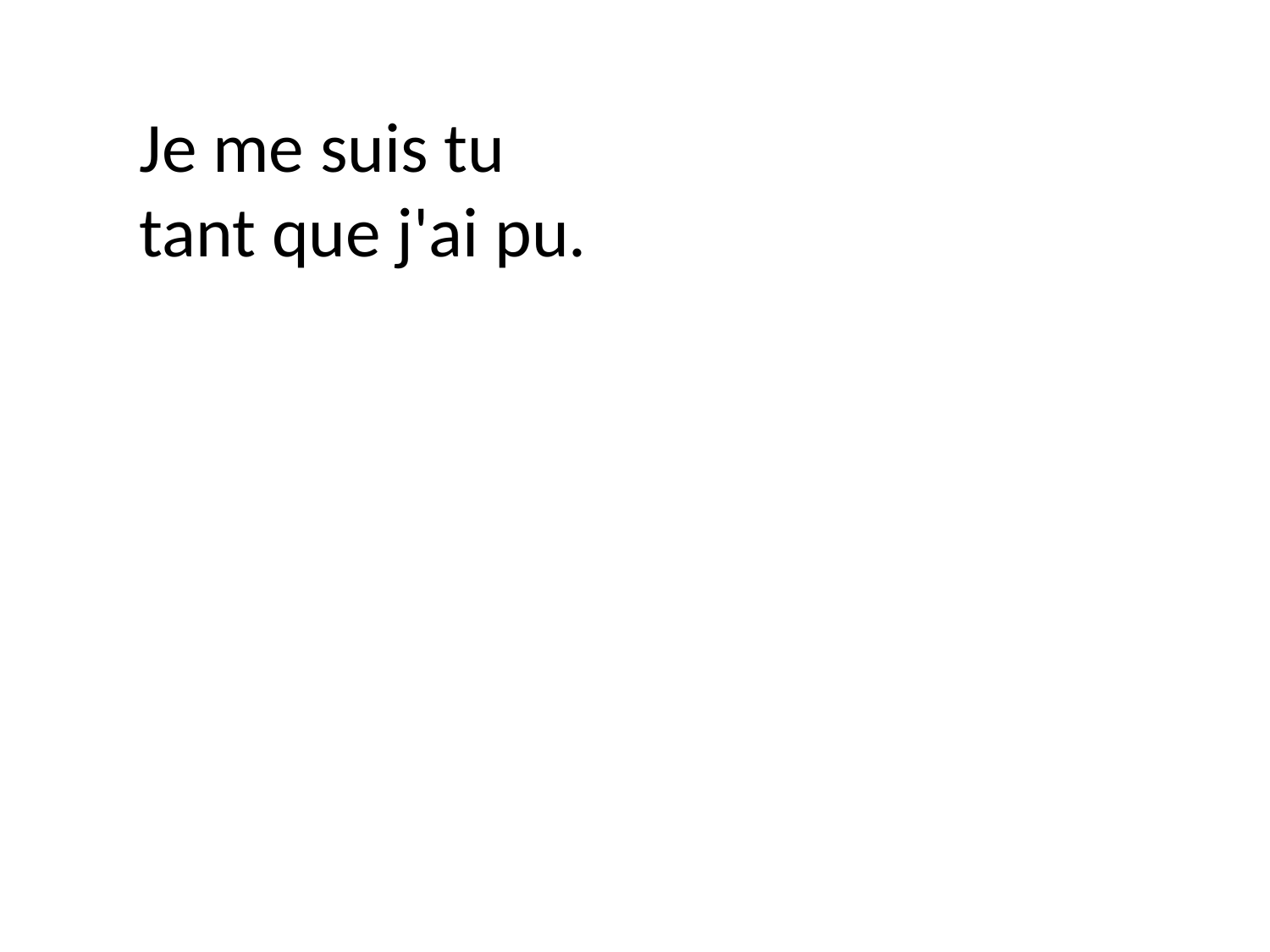

Je me suis tu
tant que j'ai pu.